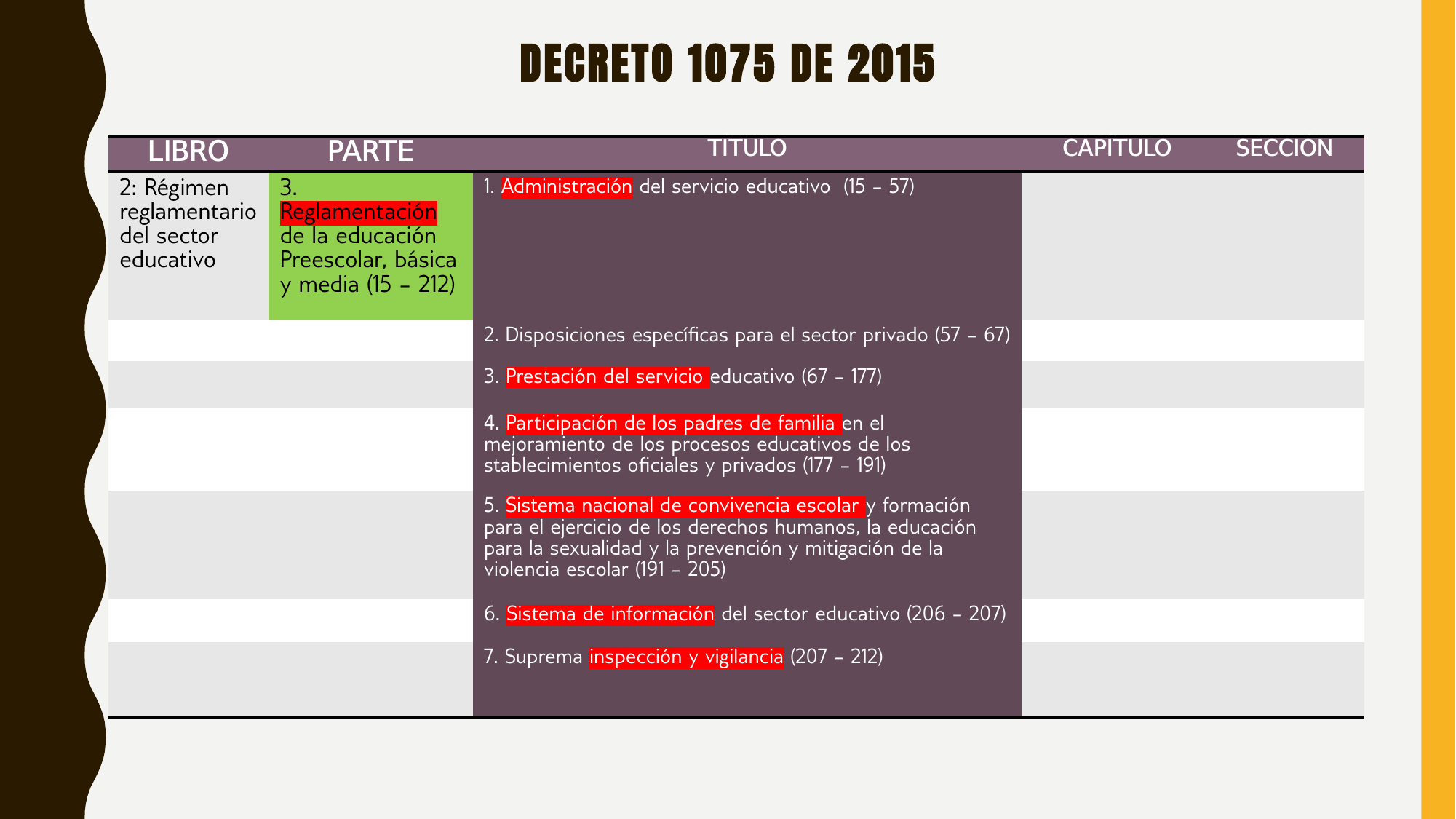

# Decreto 1075 de 2015
| LIBRO | PARTE | TÍTULO | CAPÍTULO | SECCIÓN |
| --- | --- | --- | --- | --- |
| 2: Régimen reglamentario del sector educativo | 3. Reglamentación de la educación Preescolar, básica y media (15 – 212) | 1. Administración del servicio educativo (15 – 57) |  |  |
|  |  | 2. Disposiciones específicas para el sector privado (57 – 67) |  |  |
|  |  | 3. Prestación del servicio educativo (67 – 177) |  |  |
|  |  | 4. Participación de los padres de familia en el mejoramiento de los procesos educativos de los stablecimientos oficiales y privados (177 – 191) |  |  |
|  |  | 5. Sistema nacional de convivencia escolar y formación para el ejercicio de los derechos humanos, la educación para la sexualidad y la prevención y mitigación de la violencia escolar (191 – 205) |  |  |
|  |  | 6. Sistema de información del sector educativo (206 – 207) |  |  |
|  |  | 7. Suprema inspección y vigilancia (207 – 212) |  |  |